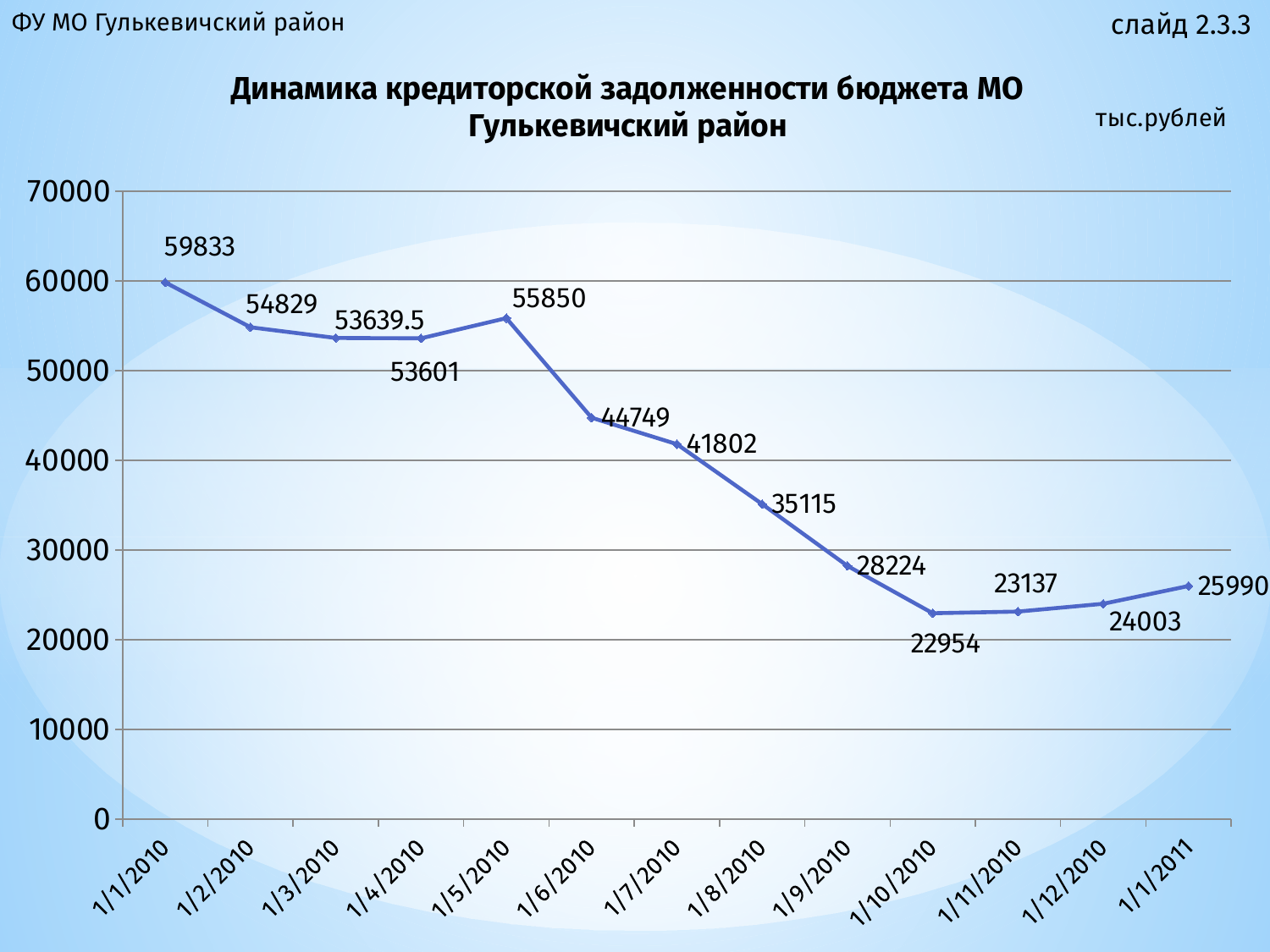

слайд 2.3.3
ФУ МО Гулькевичский район

### Chart: Динамика кредиторской задолженности бюджета МО Гулькевичский район

| Category | Всего |
|---|---|
| 40179 | 59833.0 |
| 40210 | 54829.0 |
| 40238 | 53639.49999999999 |
| 40269 | 53601.0 |
| 40299 | 55850.0 |
| 40330 | 44749.0 |
| 40360 | 41802.0 |
| 40391 | 35115.0 |
| 40422 | 28224.0 |
| 40452 | 22954.0 |
| 40483 | 23137.0 |
| 40513 | 24003.0 |
| 40544 | 25990.0 |